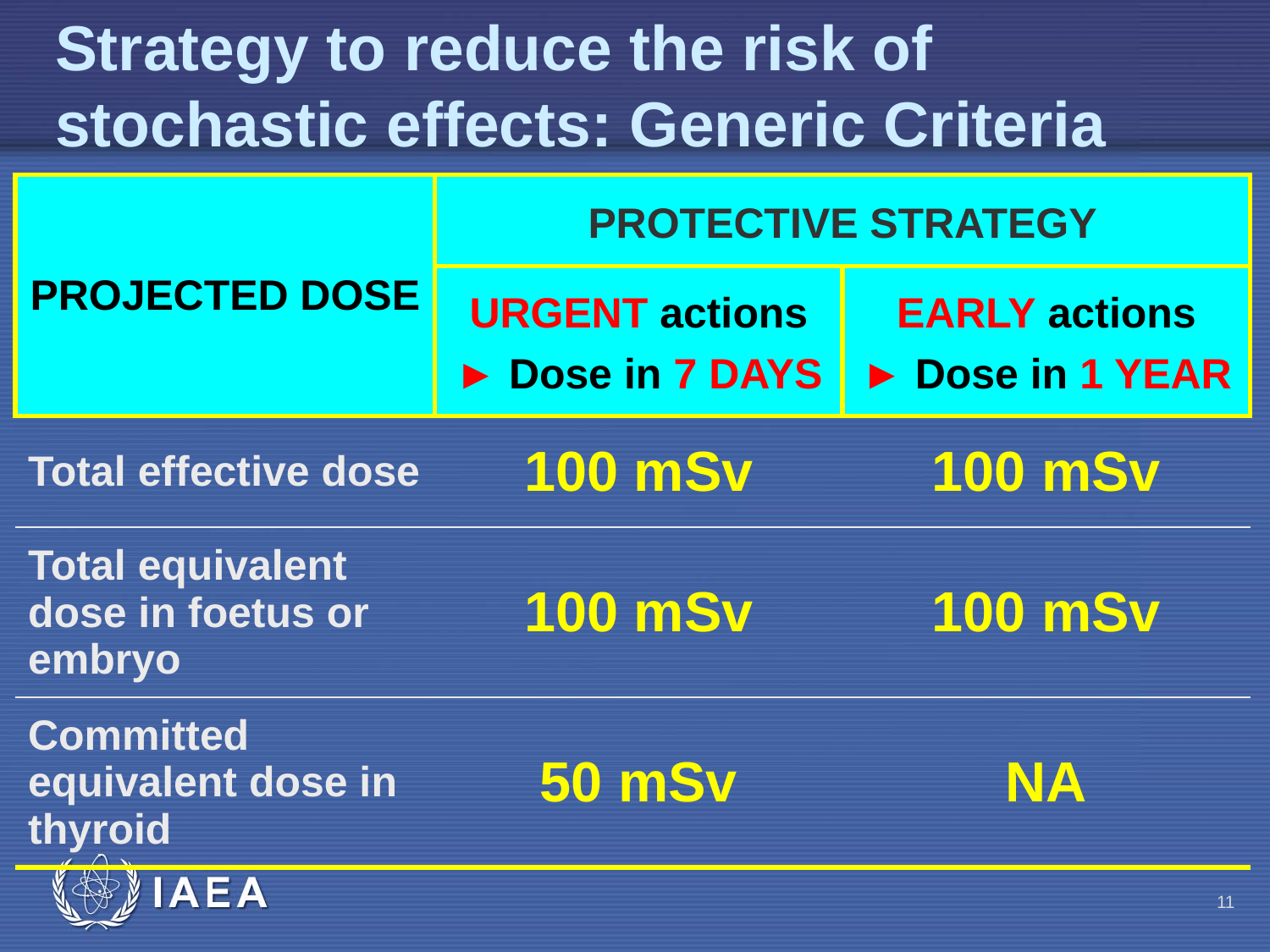

# Strategy to reduce the risk of stochastic effects: Generic Criteria
| PROJECTED DOSE | PROTECTIVE STRATEGY |  |
| --- | --- | --- |
|  | URGENT actions ► Dose in 7 DAYS | EARLY actions ► Dose in 1 YEAR |
| Total effective dose | 100 mSv | 100 mSv |
| Total equivalent dose in foetus or embryo | 100 mSv | 100 mSv |
| Committed equivalent dose in thyroid | 50 mSv | NA |
11